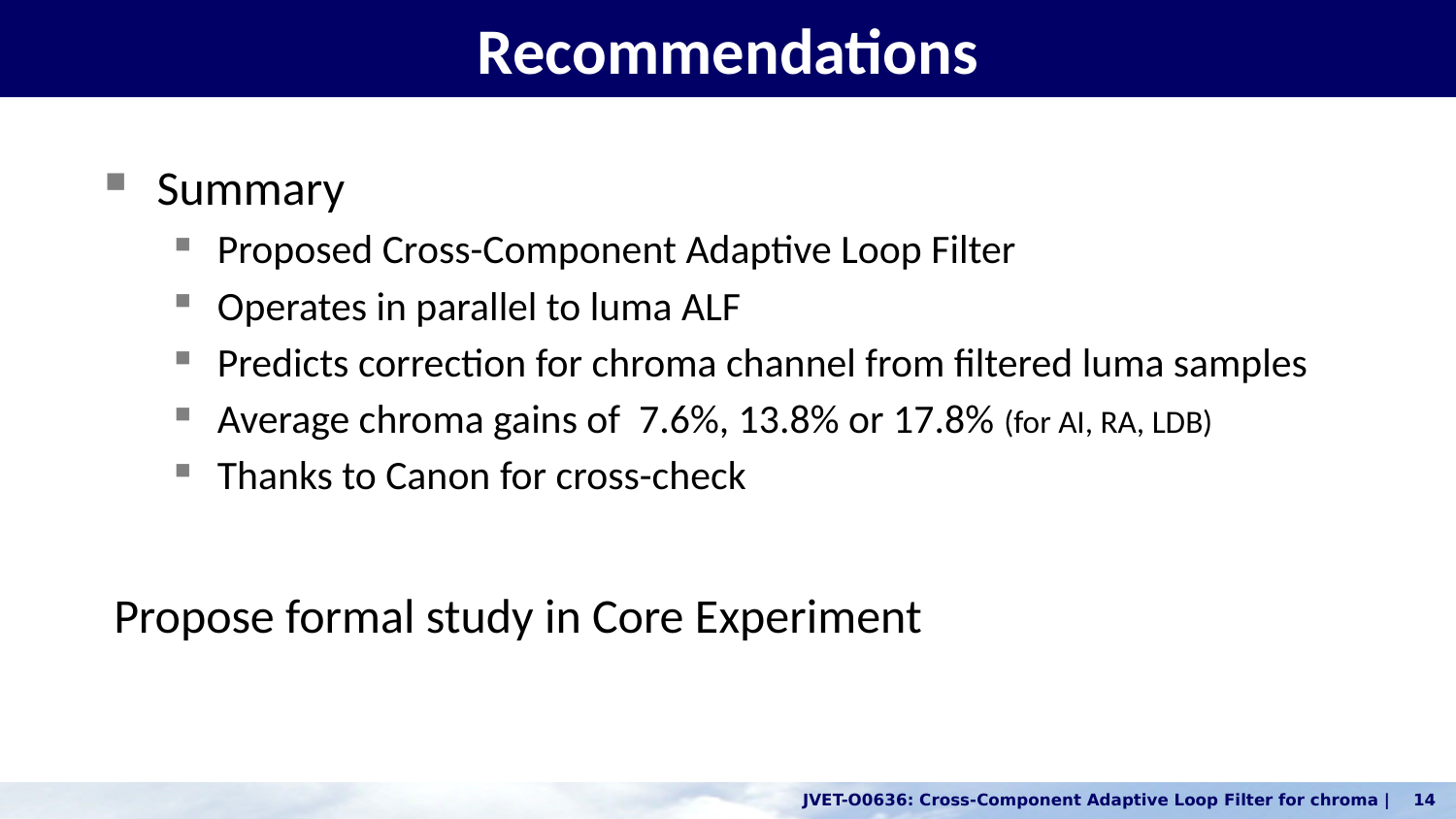

# Recommendations
Summary
Proposed Cross-Component Adaptive Loop Filter
Operates in parallel to luma ALF
Predicts correction for chroma channel from filtered luma samples
Average chroma gains of  7.6%, 13.8% or 17.8% (for AI, RA, LDB)
Thanks to Canon for cross-check

Propose formal study in Core Experiment